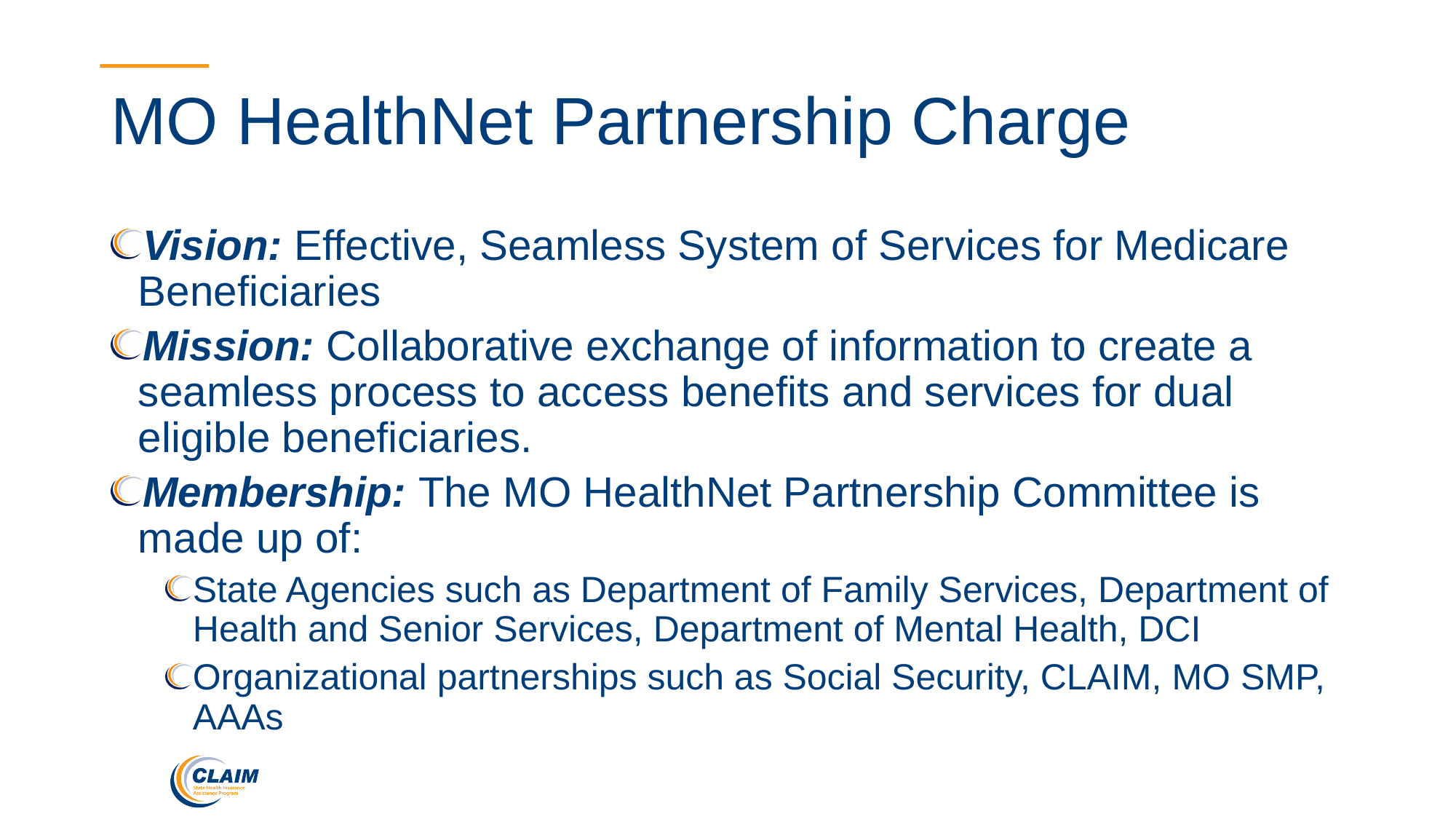

# MO HealthNet Partnership Charge
Vision: Effective, Seamless System of Services for Medicare Beneficiaries
Mission: Collaborative exchange of information to create a seamless process to access benefits and services for dual eligible beneficiaries.
Membership: The MO HealthNet Partnership Committee is made up of:
State Agencies such as Department of Family Services, Department of Health and Senior Services, Department of Mental Health, DCI
Organizational partnerships such as Social Security, CLAIM, MO SMP, AAAs